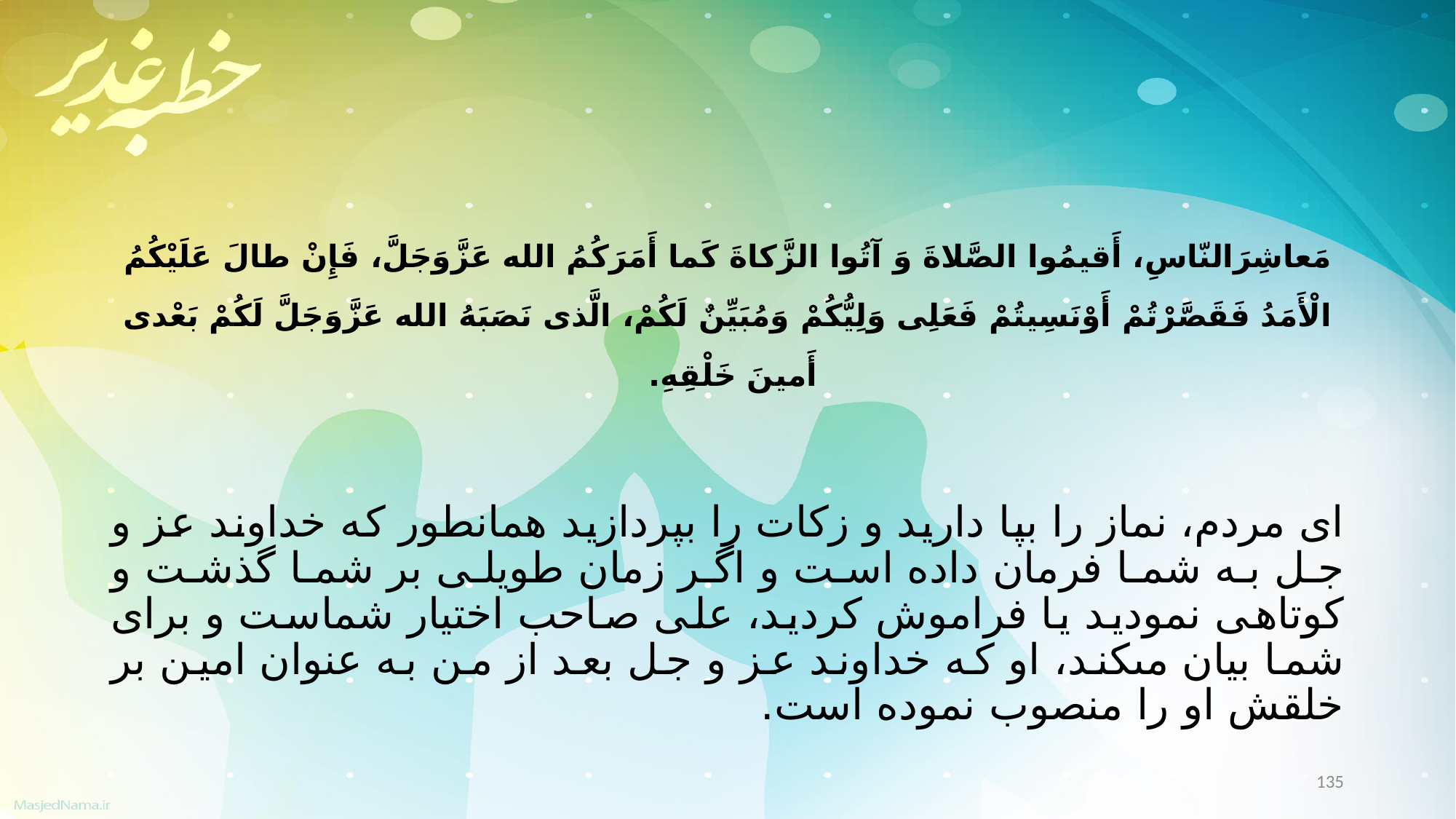

مَعاشِرَالنّاسِ، أَقیمُوا الصَّلاةَ وَ آتُوا الزَّکاةَ کَما أَمَرَکُمُ الله عَزَّوَجَلَّ، فَإِنْ طالَ عَلَیْکُمُ الْأَمَدُ فَقَصَّرْتُمْ أَوْنَسِیتُمْ فَعَلِی وَلِیُّکُمْ وَمُبَیِّنٌ لَکُمْ، الَّذی نَصَبَهُ الله عَزَّوَجَلَّ لَکُمْ بَعْدی أَمینَ خَلْقِهِ.
اى مردم، نماز را بپا دارید و زکات را بپردازید همانطور که خداوند عز و جل به شما فرمان داده است و اگر زمان طویلى بر شما گذشت و کوتاهى نمودید یا فراموش کردید، على صاحب اختیار شماست و براى شما بیان مى‏کند، او که خداوند عز و جل بعد از من به عنوان امین بر خلقش او را منصوب نموده است.
135